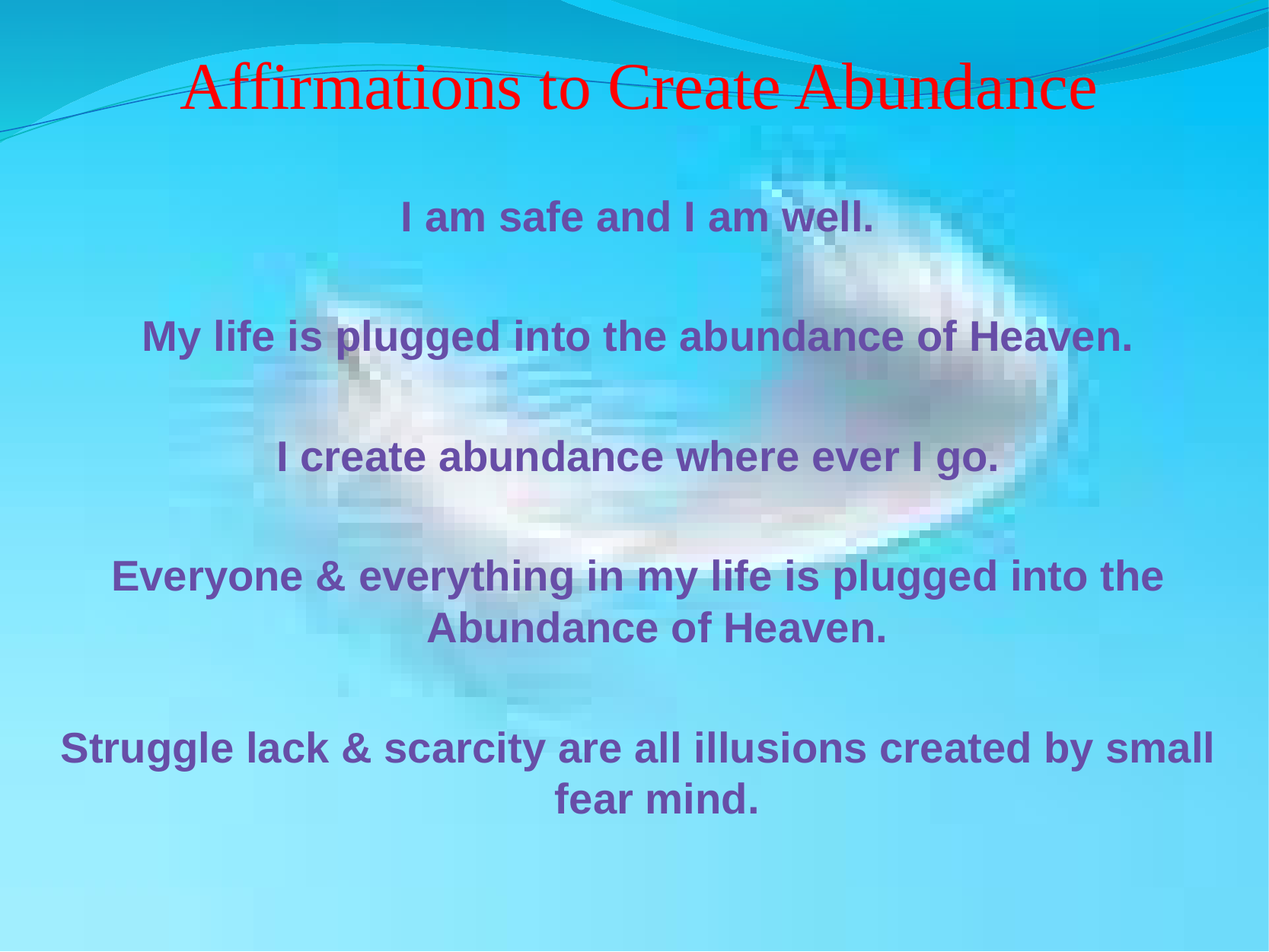

# Affirmations to Create Abundance
I am safe and I am well.

My life is plugged into the abundance of Heaven.

I create abundance where ever I go.

Everyone & everything in my life is plugged into the Abundance of Heaven.

Struggle lack & scarcity are all illusions created by small fear mind.

www.angelwhispers.ie